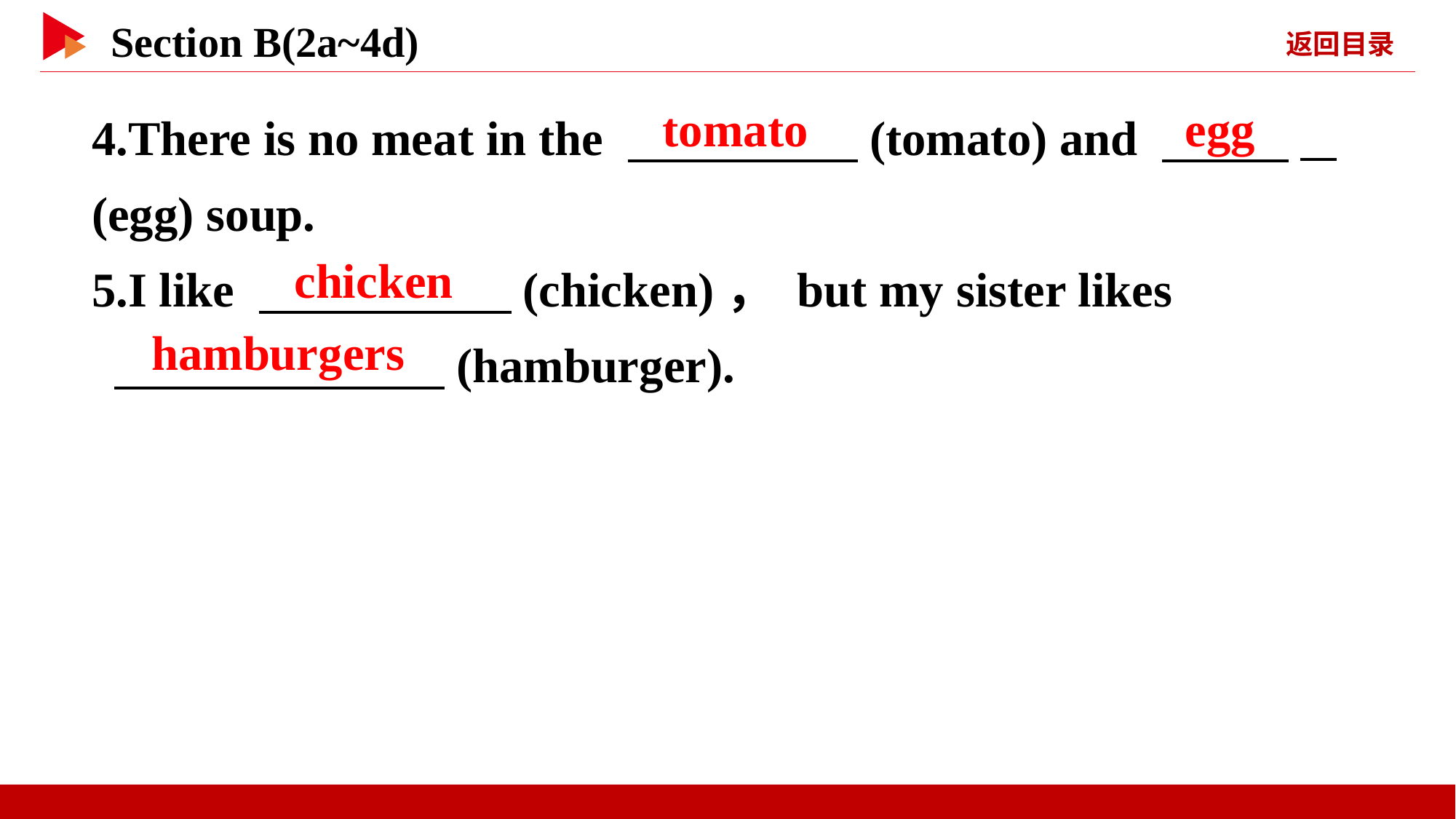

4.There is no meat in the 　            　(tomato) and 　       _
(egg) soup.
5.I like 　              　(chicken)， but my sister likes
 　                     　(hamburger).
tomato
egg
chicken
hamburgers